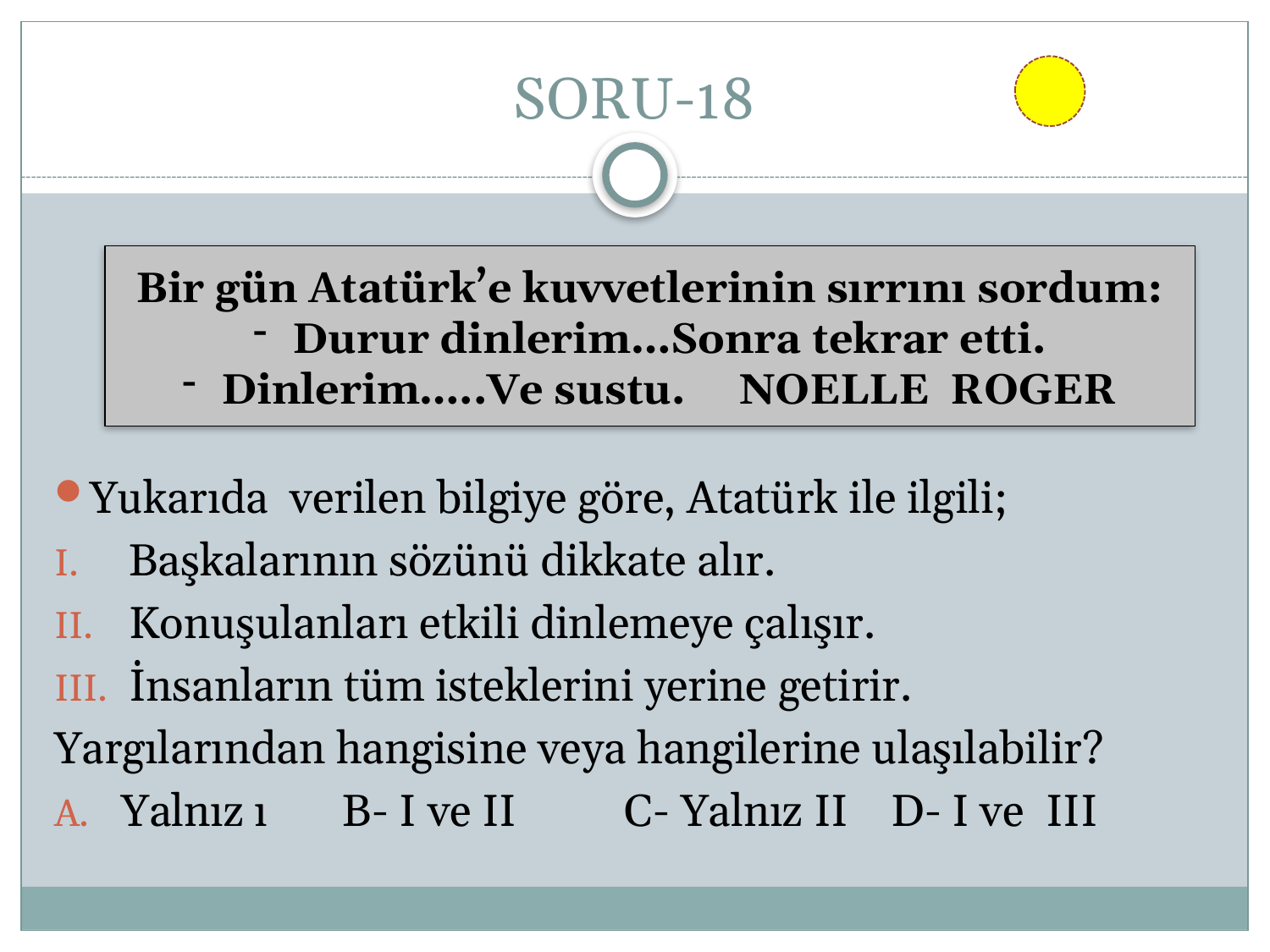

# SORU-18

Yukarıda  verilen bilgiye göre, Atatürk ile ilgili;
Başkalarının sözünü dikkate alır.
Konuşulanları etkili dinlemeye çalışır.
İnsanların tüm isteklerini yerine getirir.
Yargılarından hangisine veya hangilerine ulaşılabilir?
Yalnız ı       B- I ve II          C- Yalnız II    D- I ve  III
Bir gün Atatürk’e kuvvetlerinin sırrını sordum:
Durur dinlerim…Sonra tekrar etti.
Dinlerim…..Ve sustu.     NOELLE  ROGER